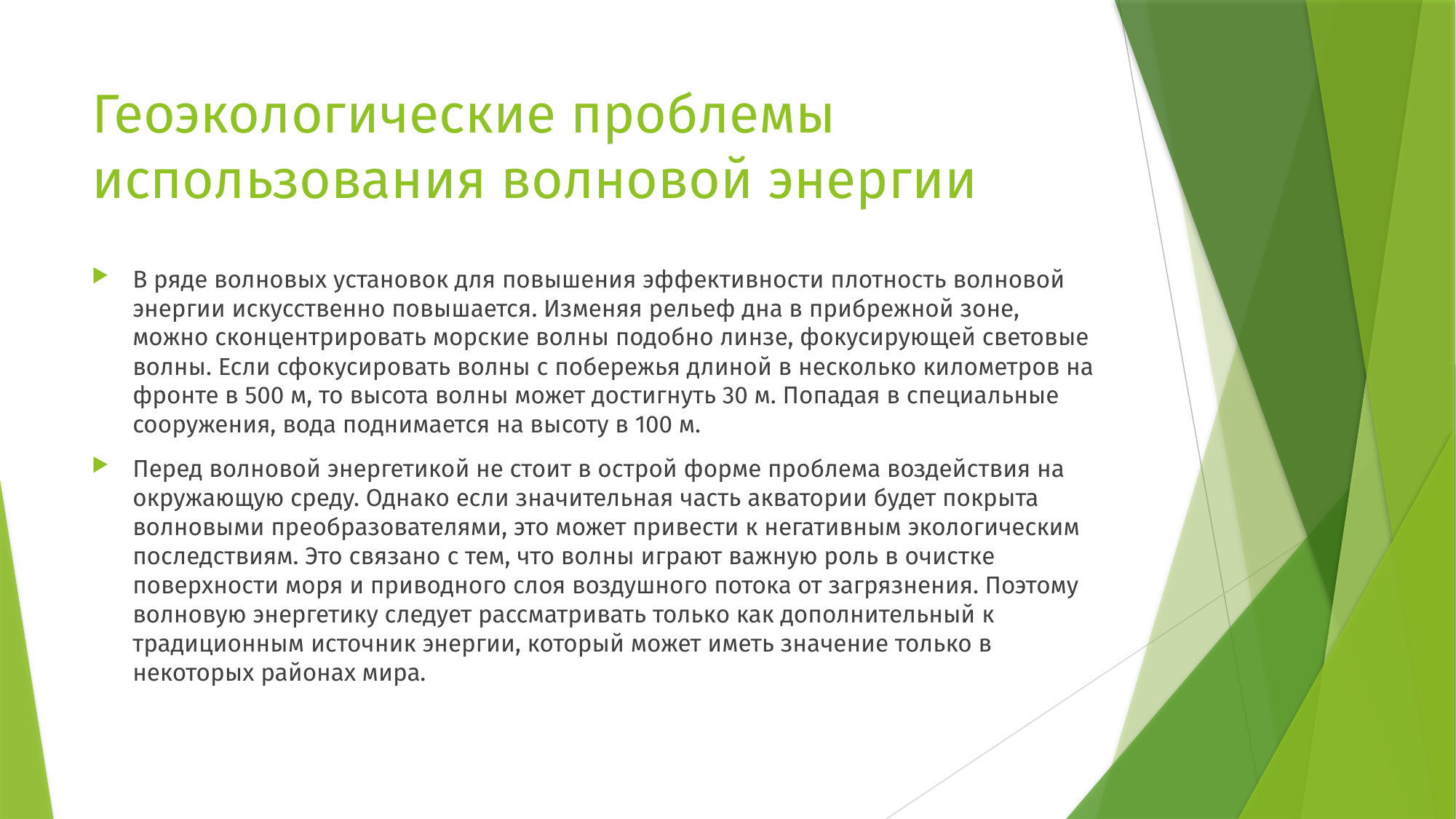

# Геоэкологические проблемы использования волновой энергии
В ряде волновых установок для повышения эффективности плотность волновой энергии искусственно повышается. Изменяя рельеф дна в прибрежной зоне, можно сконцентрировать морские волны подобно линзе, фокусирующей световые волны. Если сфокусировать волны с побережья длиной в несколько километров на фронте в 500 м, то высота волны может достигнуть 30 м. Попадая в специальные сооружения, вода поднимается на высоту в 100 м.
Перед волновой энергетикой не стоит в острой форме проблема воздействия на окружающую среду. Однако если значительная часть акватории будет покрыта волновыми преобразователями, это может привести к негативным экологическим последствиям. Это связано с тем, что волны играют важную роль в очистке поверхности моря и приводного слоя воздушного потока от загрязнения. Поэтому волновую энергетику следует рассматривать только как дополнительный к традиционным источник энергии, который может иметь значение только в некоторых районах мира.